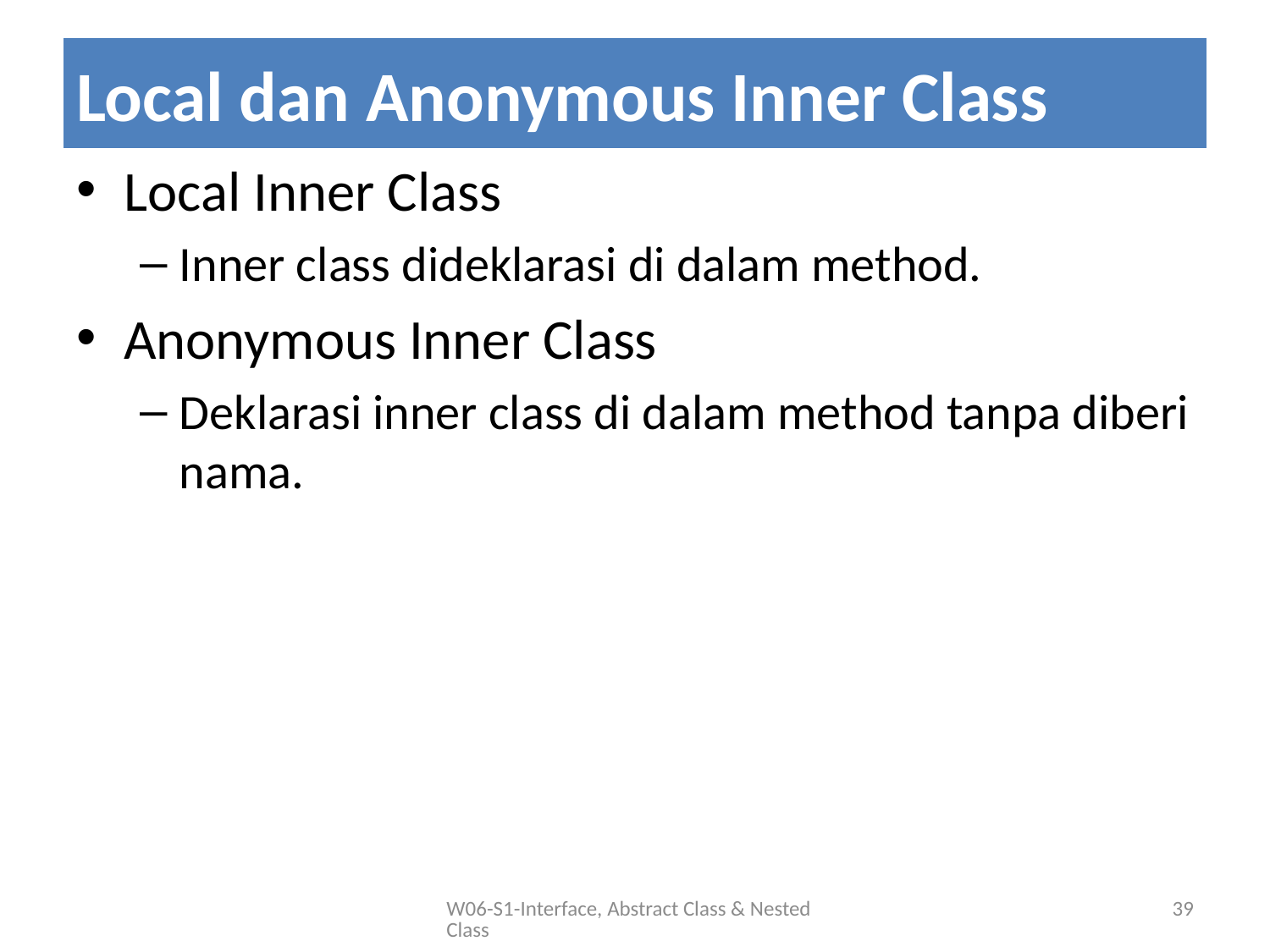

# Local dan Anonymous Inner Class
Local Inner Class
Inner class dideklarasi di dalam method.
Anonymous Inner Class
Deklarasi inner class di dalam method tanpa diberi nama.
39
W06-S1-Interface, Abstract Class & Nested Class